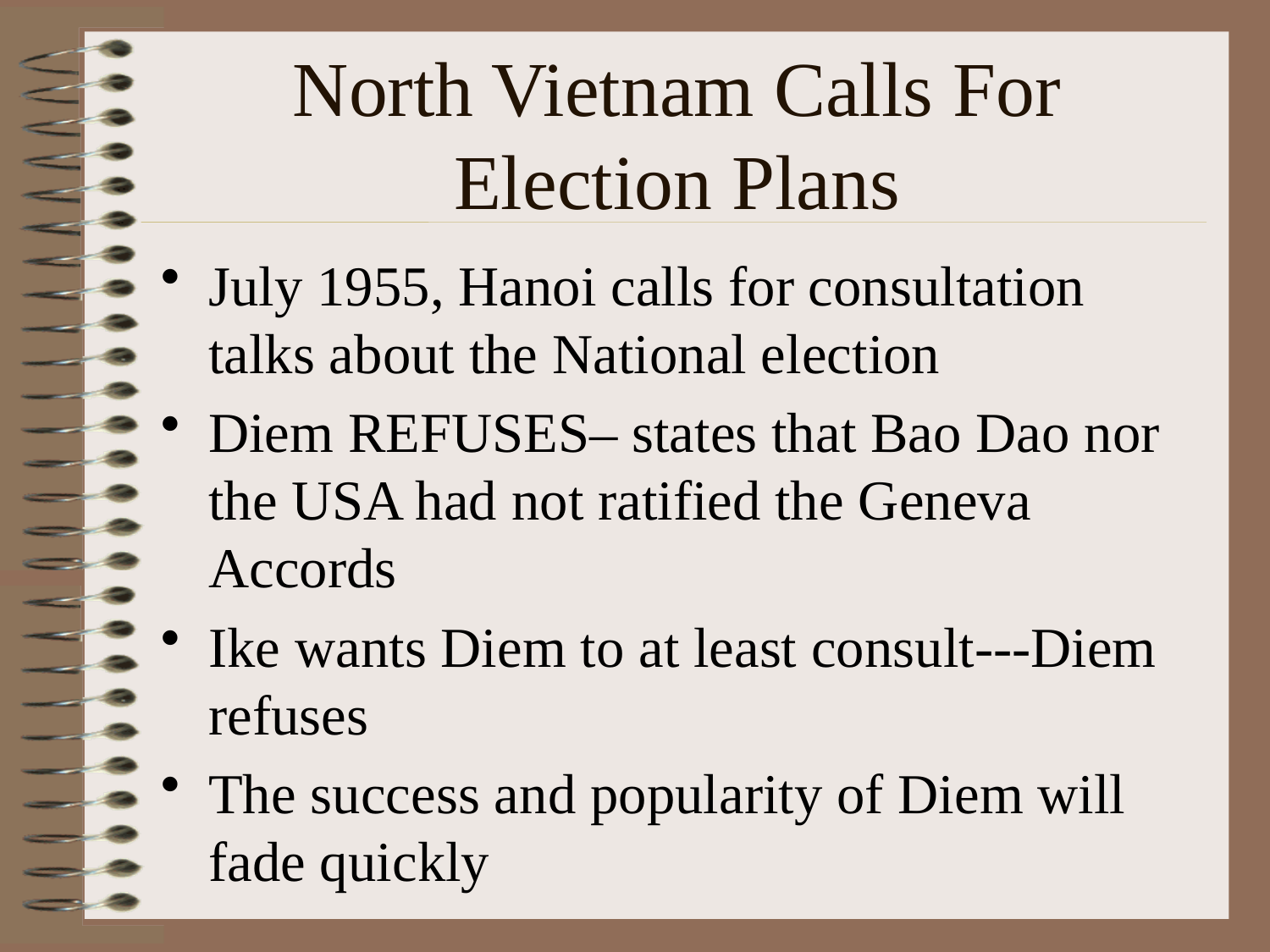

# North Vietnam Calls For Election Plans
July 1955, Hanoi calls for consultation talks about the National election
Diem REFUSES– states that Bao Dao nor the USA had not ratified the Geneva Accords
Ike wants Diem to at least consult---Diem refuses
The success and popularity of Diem will fade quickly